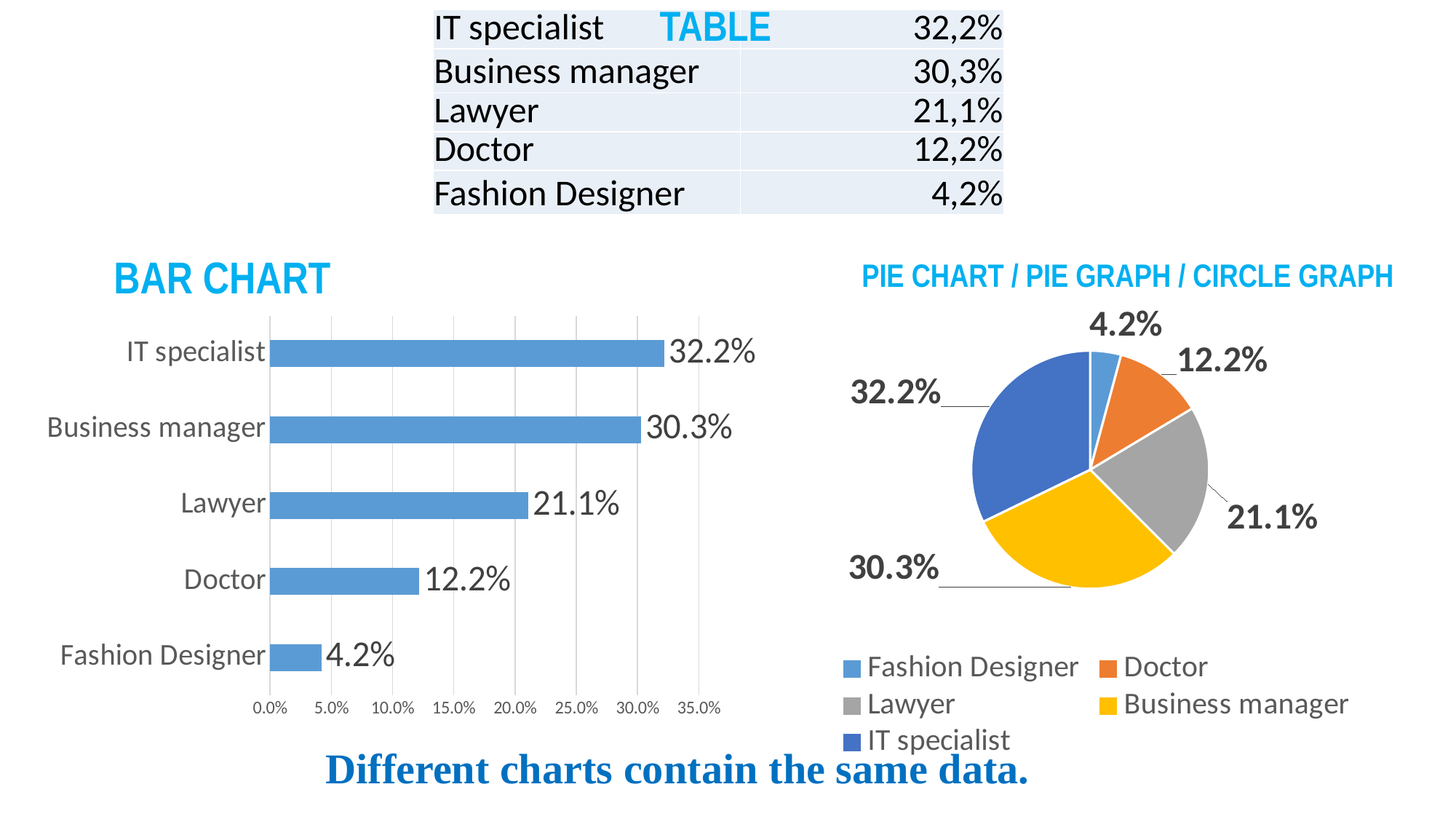

table
| IT specialist | 32,2% |
| --- | --- |
| Business manager | 30,3% |
| Lawyer | 21,1% |
| Doctor | 12,2% |
| Fashion Designer | 4,2% |
Pie Chart / pie graph / circle graph
Bar Chart

### Chart

| Category | Продажи |
|---|---|
| Fashion Designer | 0.042 |
| Doctor | 0.122 |
| Lawyer | 0.211 |
| Business manager | 0.303 |
| IT specialist | 0.322 |

### Chart

| Category | Ряд 1 |
|---|---|
| Fashion Designer | 0.042 |
| Doctor | 0.122 |
| Lawyer | 0.211 |
| Business manager | 0.303 |
| IT specialist | 0.322 |
# Different charts contain the same data.